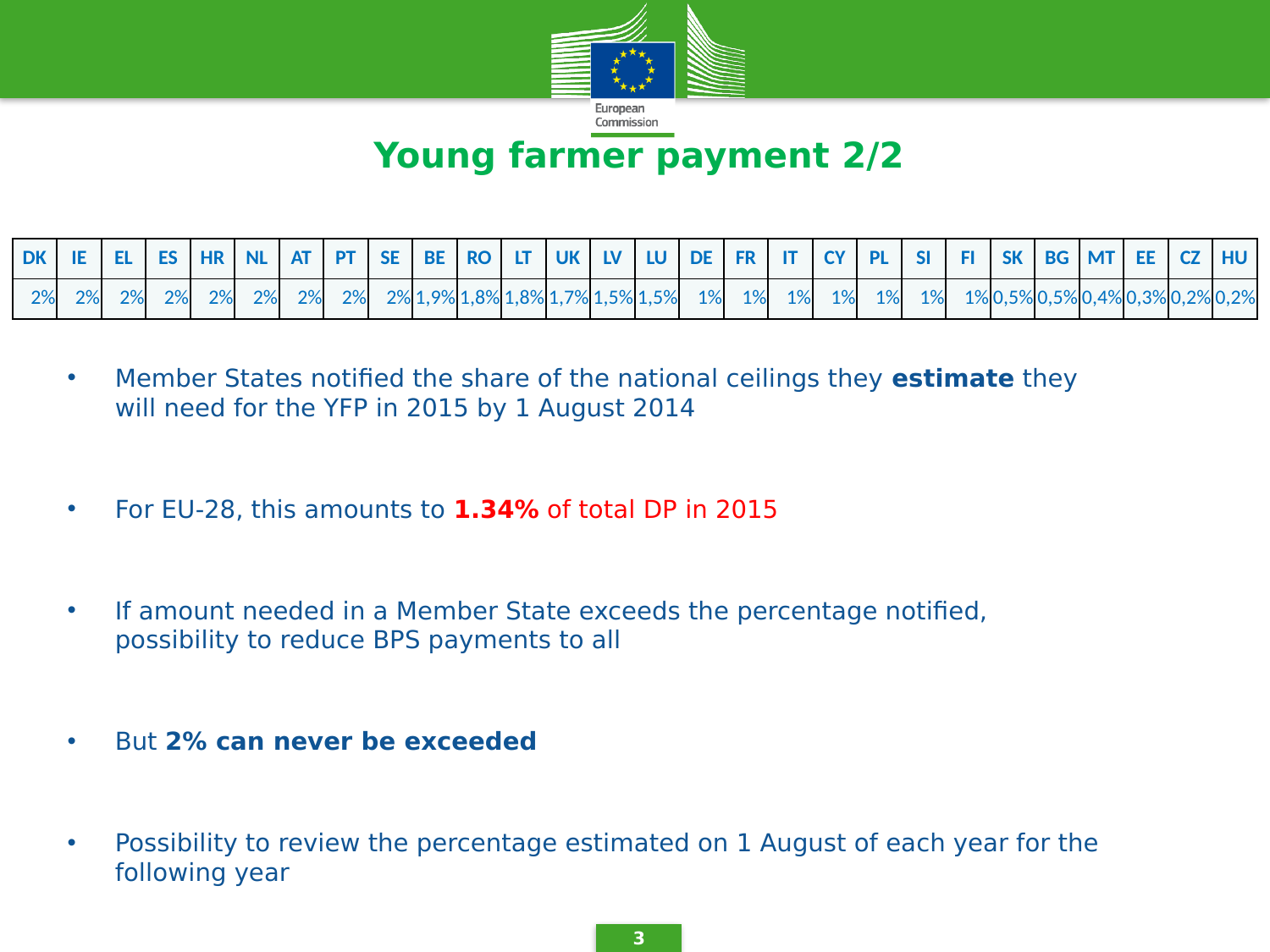

Young farmer payment 2/2

| DK | IE | EL | ES | HR | NL | AT | PT | SE | BE | RO | LT | UK | LV | LU | DE | FR | IT | CY | PL | SI | FI | SK | BG | MT | EE | CZ | HU |
| --- | --- | --- | --- | --- | --- | --- | --- | --- | --- | --- | --- | --- | --- | --- | --- | --- | --- | --- | --- | --- | --- | --- | --- | --- | --- | --- | --- |
| 2% | 2% | 2% | 2% | 2% | 2% | 2% | 2% | 2% | 1,9% | 1,8% | 1,8% | 1,7% | 1,5% | 1,5% | 1% | 1% | 1% | 1% | 1% | 1% | 1% | 0,5% | 0,5% | 0,4% | 0,3% | 0,2% | 0,2% |
Member States notified the share of the national ceilings they estimate they will need for the YFP in 2015 by 1 August 2014

For EU-28, this amounts to 1.34% of total DP in 2015

If amount needed in a Member State exceeds the percentage notified, possibility to reduce BPS payments to all

But 2% can never be exceeded

Possibility to review the percentage estimated on 1 August of each year for the following year
3